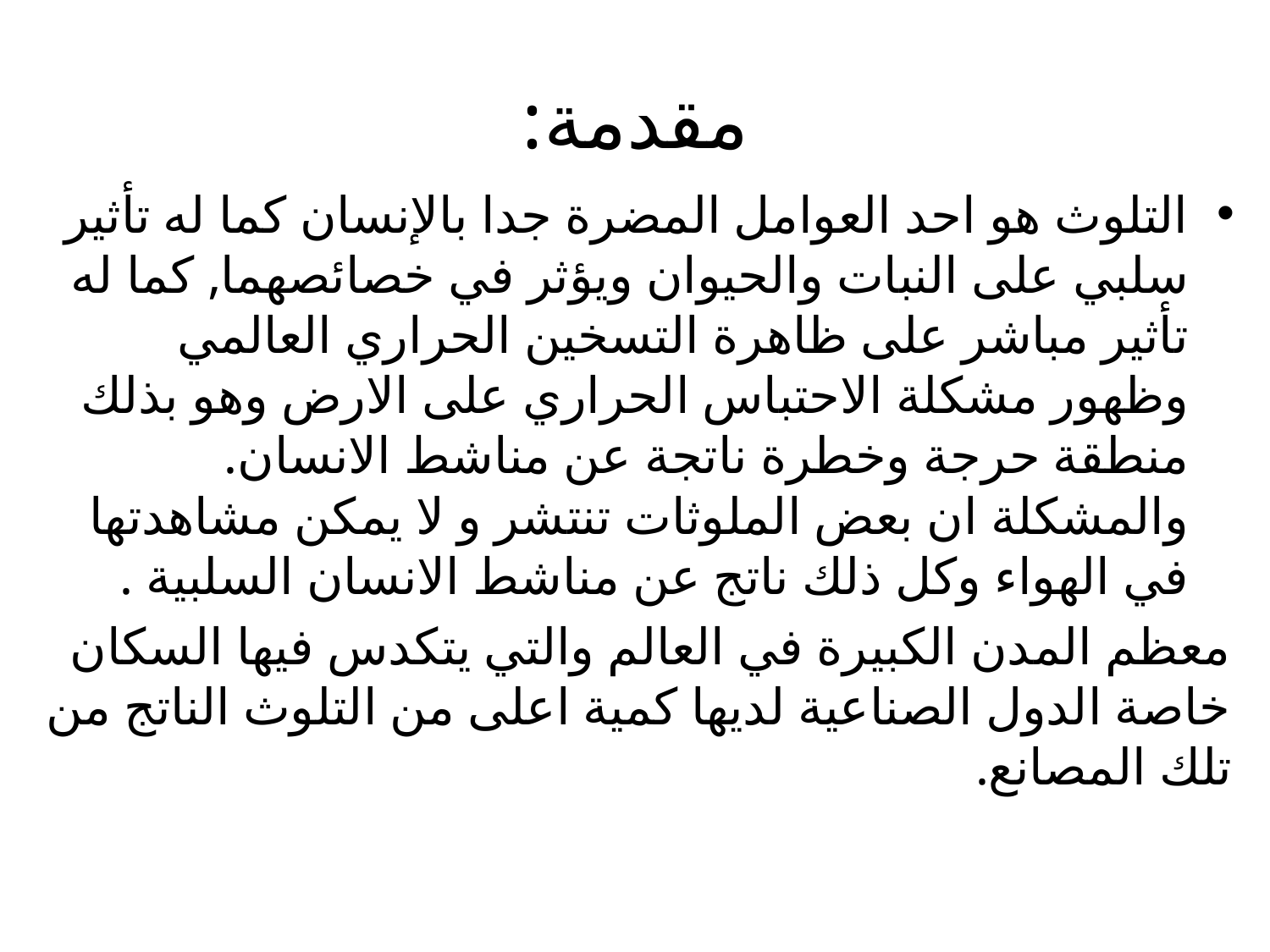

# مقدمة:
التلوث هو احد العوامل المضرة جدا بالإنسان كما له تأثير سلبي على النبات والحيوان ويؤثر في خصائصهما, كما له تأثير مباشر على ظاهرة التسخين الحراري العالمي وظهور مشكلة الاحتباس الحراري على الارض وهو بذلك منطقة حرجة وخطرة ناتجة عن مناشط الانسان. والمشكلة ان بعض الملوثات تنتشر و لا يمكن مشاهدتها في الهواء وكل ذلك ناتج عن مناشط الانسان السلبية .
معظم المدن الكبيرة في العالم والتي يتكدس فيها السكان خاصة الدول الصناعية لديها كمية اعلى من التلوث الناتج من تلك المصانع.